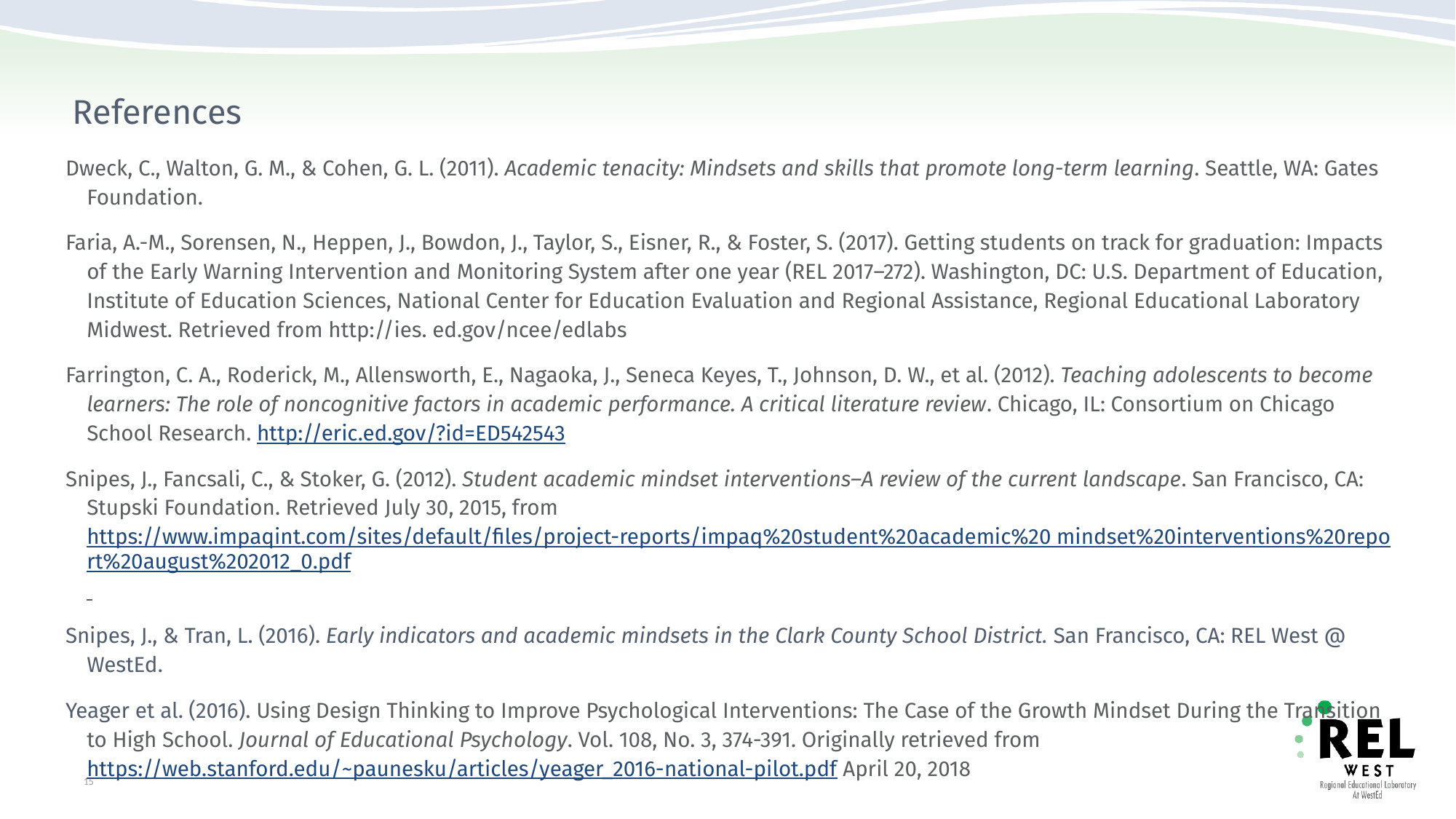

# References
Dweck, C., Walton, G. M., & Cohen, G. L. (2011). Academic tenacity: Mindsets and skills that promote long-term learning. Seattle, WA: Gates Foundation.
Faria, A.-M., Sorensen, N., Heppen, J., Bowdon, J., Taylor, S., Eisner, R., & Foster, S. (2017). Getting students on track for graduation: Impacts of the Early Warning Intervention and Monitoring System after one year (REL 2017–272). Washington, DC: U.S. Department of Education, Institute of Education Sciences, National Center for Education Evaluation and Regional Assistance, Regional Educational Laboratory Midwest. Retrieved from http://ies. ed.gov/ncee/edlabs
Farrington, C. A., Roderick, M., Allensworth, E., Nagaoka, J., Seneca Keyes, T., Johnson, D. W., et al. (2012). Teaching adolescents to become learners: The role of noncognitive factors in academic performance. A critical literature review. Chicago, IL: Consortium on Chicago School Research. http://eric.ed.gov/?id=ED542543
Snipes, J., Fancsali, C., & Stoker, G. (2012). Student academic mindset interventions–A review of the current landscape. San Francisco, CA: Stupski Foundation. Retrieved July 30, 2015, from https://www.impaqint.com/sites/default/files/project-reports/impaq%20student%20academic%20 mindset%20interventions%20report%20august%202012_0.pdf
Snipes, J., & Tran, L. (2016). Early indicators and academic mindsets in the Clark County School District. San Francisco, CA: REL West @ WestEd.
Yeager et al. (2016). Using Design Thinking to Improve Psychological Interventions: The Case of the Growth Mindset During the Transition to High School. Journal of Educational Psychology. Vol. 108, No. 3, 374-391. Originally retrieved from https://web.stanford.edu/~paunesku/articles/yeager_2016-national-pilot.pdf April 20, 2018
15